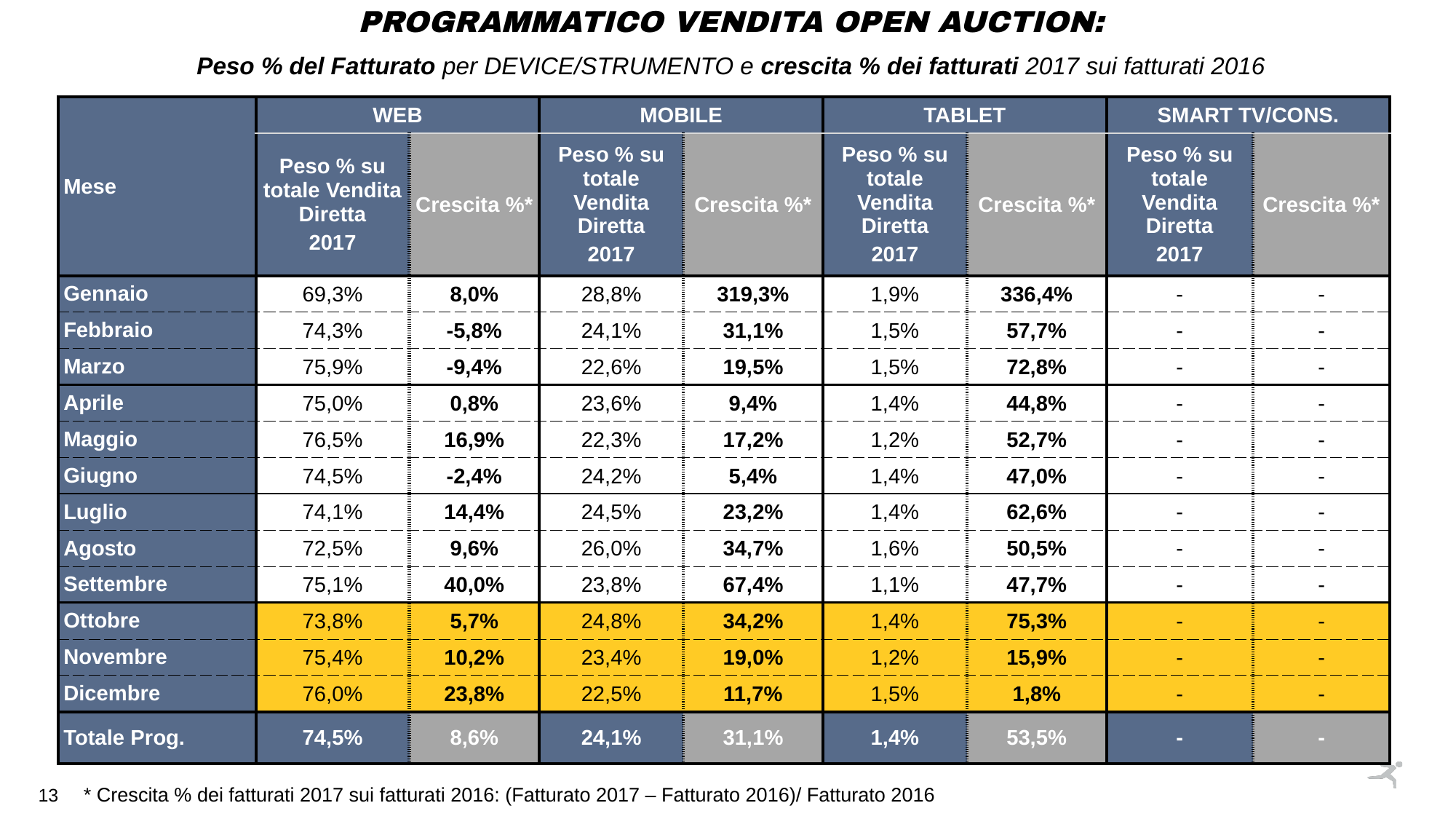

PROGRAMMATICO VENDITA OPEN AUCTION:
Peso % del Fatturato per DEVICE/STRUMENTO e crescita % dei fatturati 2017 sui fatturati 2016
| Mese | WEB |  | MOBILE |  | TABLET |  | SMART TV/CONS. |  |
| --- | --- | --- | --- | --- | --- | --- | --- | --- |
|  | Peso % su totale Vendita Diretta 2017 | Crescita %\* | Peso % su totale Vendita Diretta 2017 | Crescita %\* | Peso % su totale Vendita Diretta 2017 | Crescita %\* | Peso % su totale Vendita Diretta 2017 | Crescita %\* |
| Gennaio | 69,3% | 8,0% | 28,8% | 319,3% | 1,9% | 336,4% | - | - |
| Febbraio | 74,3% | -5,8% | 24,1% | 31,1% | 1,5% | 57,7% | - | - |
| Marzo | 75,9% | -9,4% | 22,6% | 19,5% | 1,5% | 72,8% | - | - |
| Aprile | 75,0% | 0,8% | 23,6% | 9,4% | 1,4% | 44,8% | - | - |
| Maggio | 76,5% | 16,9% | 22,3% | 17,2% | 1,2% | 52,7% | - | - |
| Giugno | 74,5% | -2,4% | 24,2% | 5,4% | 1,4% | 47,0% | - | - |
| Luglio | 74,1% | 14,4% | 24,5% | 23,2% | 1,4% | 62,6% | - | - |
| Agosto | 72,5% | 9,6% | 26,0% | 34,7% | 1,6% | 50,5% | - | - |
| Settembre | 75,1% | 40,0% | 23,8% | 67,4% | 1,1% | 47,7% | - | - |
| Ottobre | 73,8% | 5,7% | 24,8% | 34,2% | 1,4% | 75,3% | - | - |
| Novembre | 75,4% | 10,2% | 23,4% | 19,0% | 1,2% | 15,9% | - | - |
| Dicembre | 76,0% | 23,8% | 22,5% | 11,7% | 1,5% | 1,8% | - | - |
| Totale Prog. | 74,5% | 8,6% | 24,1% | 31,1% | 1,4% | 53,5% | - | - |
13
* Crescita % dei fatturati 2017 sui fatturati 2016: (Fatturato 2017 – Fatturato 2016)/ Fatturato 2016